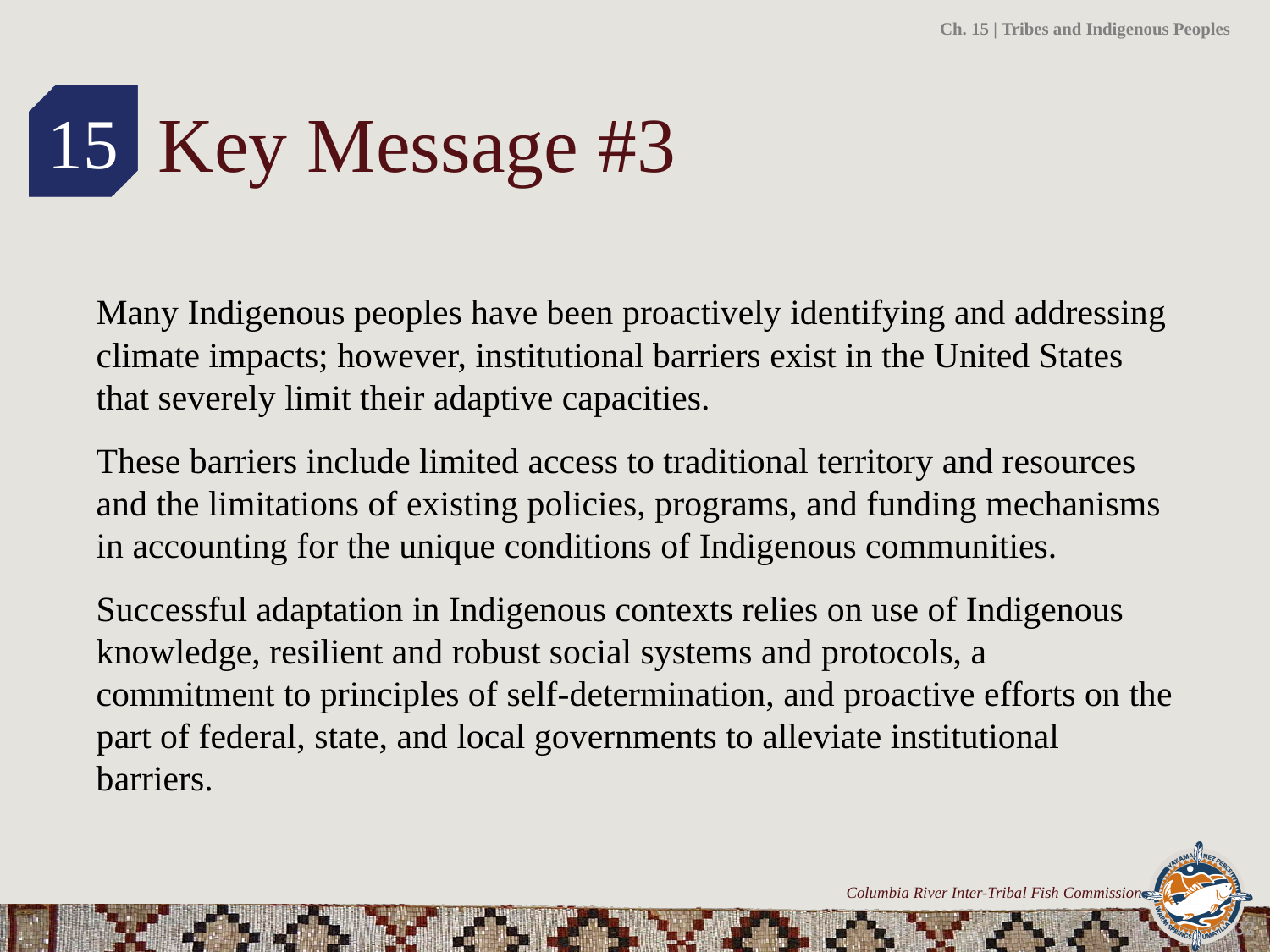

Ch. 15 | Tribes and Indigenous Peoples
Key Message #3
15
Many Indigenous peoples have been proactively identifying and addressing climate impacts; however, institutional barriers exist in the United States that severely limit their adaptive capacities.
These barriers include limited access to traditional territory and resources and the limitations of existing policies, programs, and funding mechanisms in accounting for the unique conditions of Indigenous communities.
Successful adaptation in Indigenous contexts relies on use of Indigenous knowledge, resilient and robust social systems and protocols, a commitment to principles of self-determination, and proactive efforts on the part of federal, state, and local governments to alleviate institutional barriers.
32